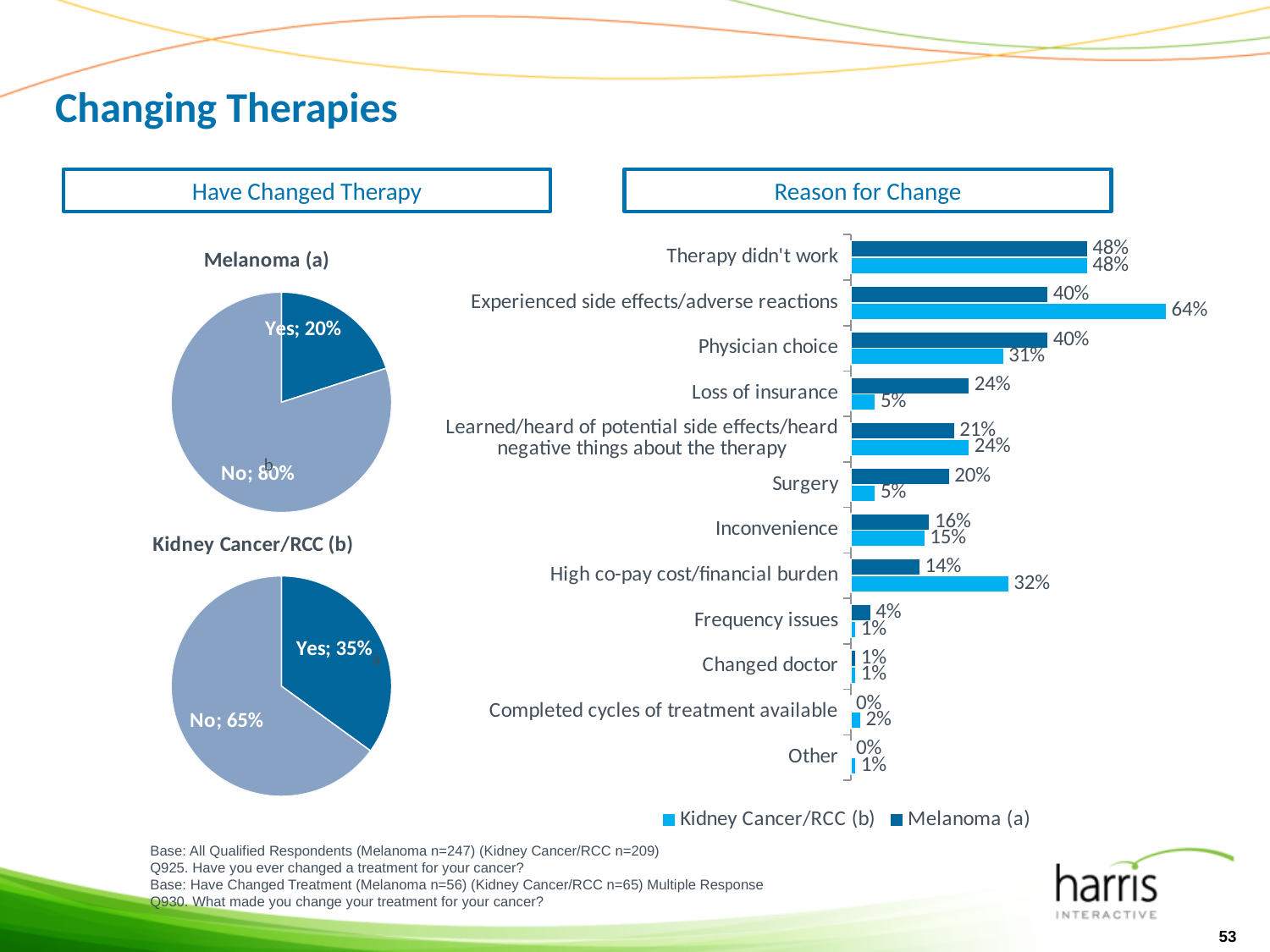

# Changing Therapies
Reason for Change
Have Changed Therapy

### Chart

| Category | Melanoma (a) | Kidney Cancer/RCC (b) |
|---|---|---|
| Therapy didn't work | 0.4800000000000003 | 0.4800000000000003 |
| Experienced side effects/adverse reactions | 0.4 | 0.6400000000000046 |
| Physician choice | 0.4 | 0.31000000000000205 |
| Loss of insurance | 0.2400000000000002 | 0.05 |
| Learned/heard of potential side effects/heard negative things about the therapy | 0.21000000000000021 | 0.2400000000000002 |
| Surgery | 0.2 | 0.05 |
| Inconvenience | 0.16 | 0.15000000000000024 |
| High co-pay cost/financial burden | 0.14 | 0.32000000000000234 |
| Frequency issues | 0.04000000000000002 | 0.010000000000000005 |
| Changed doctor | 0.010000000000000005 | 0.010000000000000005 |
| Completed cycles of treatment available | 0.0 | 0.02000000000000001 |
| Other | 0.0 | 0.010000000000000005 |

### Chart: Melanoma (a)

| Category | Melanoma |
|---|---|
| Yes | 0.2 |
| No | 0.8 |
b

### Chart: Kidney Cancer/RCC (b)

| Category | Melanoma |
|---|---|
| Yes | 0.3500000000000003 |
| No | 0.6500000000000048 |
a
Base: All Qualified Respondents (Melanoma n=247) (Kidney Cancer/RCC n=209)
Q925. Have you ever changed a treatment for your cancer?
Base: Have Changed Treatment (Melanoma n=56) (Kidney Cancer/RCC n=65) Multiple Response
Q930. What made you change your treatment for your cancer?
53